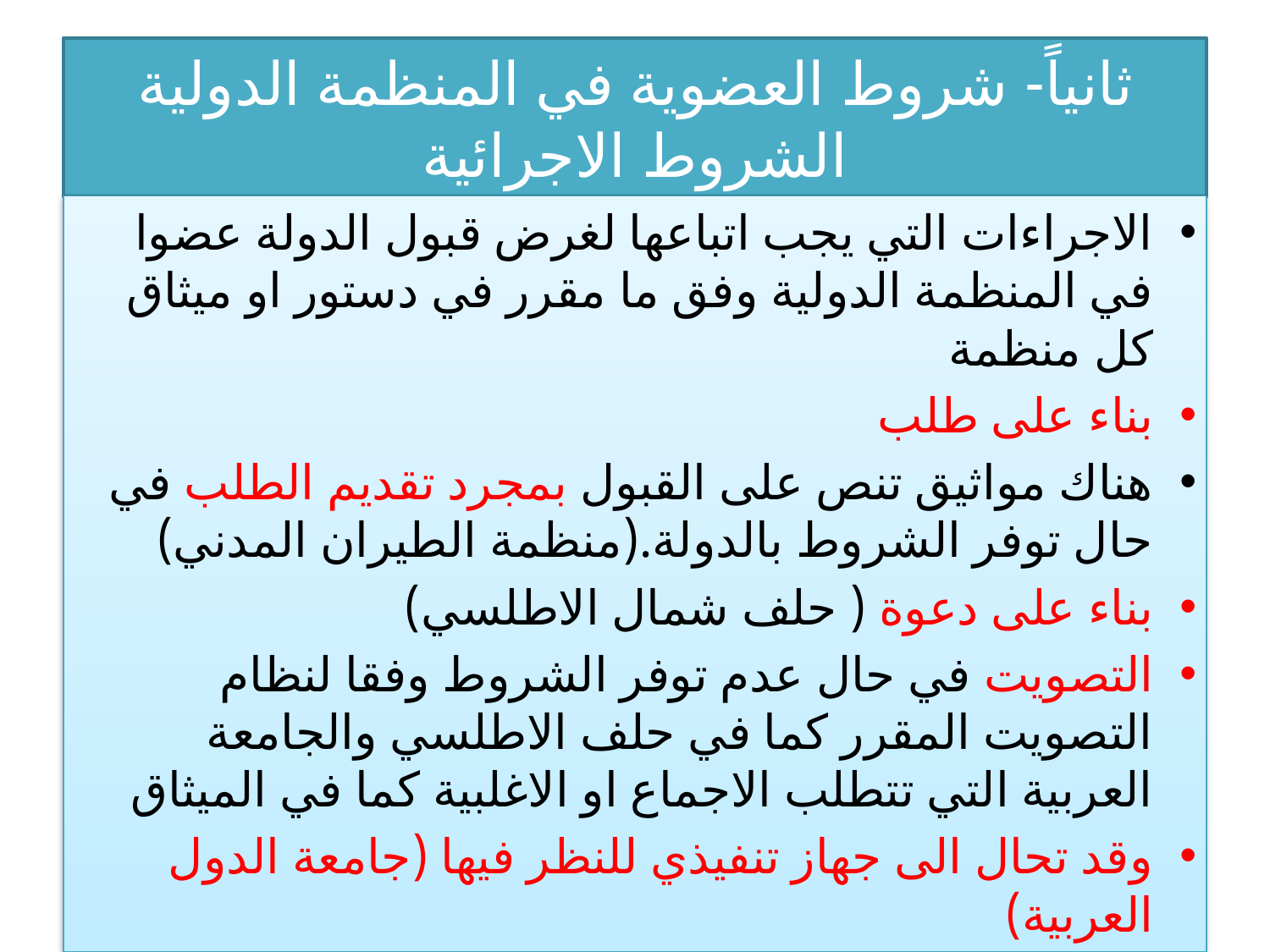

# ثانياً- شروط العضوية في المنظمة الدولية الشروط الاجرائية
الاجراءات التي يجب اتباعها لغرض قبول الدولة عضوا في المنظمة الدولية وفق ما مقرر في دستور او ميثاق كل منظمة
بناء على طلب
هناك مواثيق تنص على القبول بمجرد تقديم الطلب في حال توفر الشروط بالدولة.(منظمة الطيران المدني)
بناء على دعوة ( حلف شمال الاطلسي)
التصويت في حال عدم توفر الشروط وفقا لنظام التصويت المقرر كما في حلف الاطلسي والجامعة العربية التي تتطلب الاجماع او الاغلبية كما في الميثاق
وقد تحال الى جهاز تنفيذي للنظر فيها (جامعة الدول العربية)